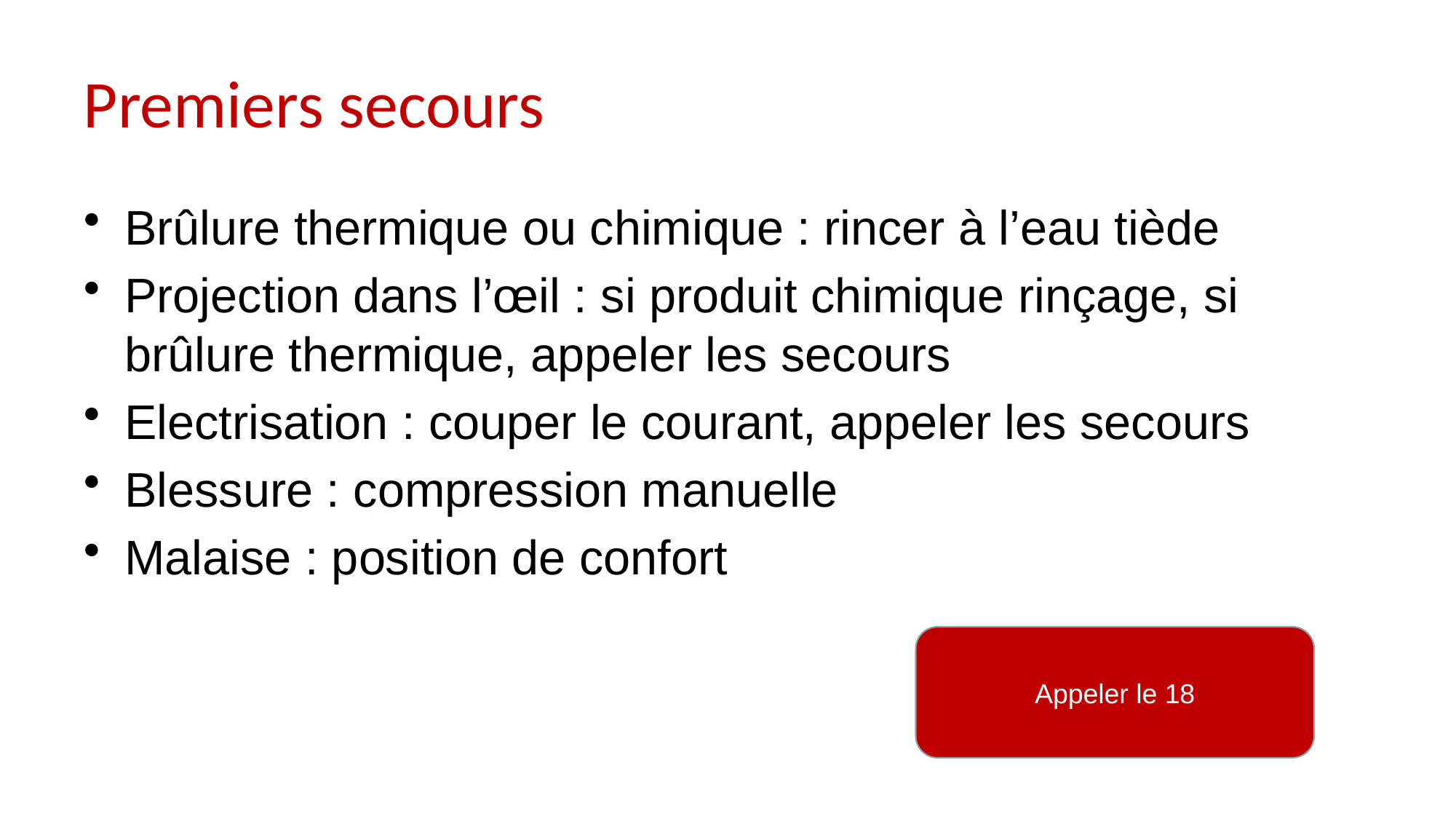

# Premiers secours
Brûlure thermique ou chimique : rincer à l’eau tiède
Projection dans l’œil : si produit chimique rinçage, si brûlure thermique, appeler les secours
Electrisation : couper le courant, appeler les secours
Blessure : compression manuelle
Malaise : position de confort

Appeler le 18